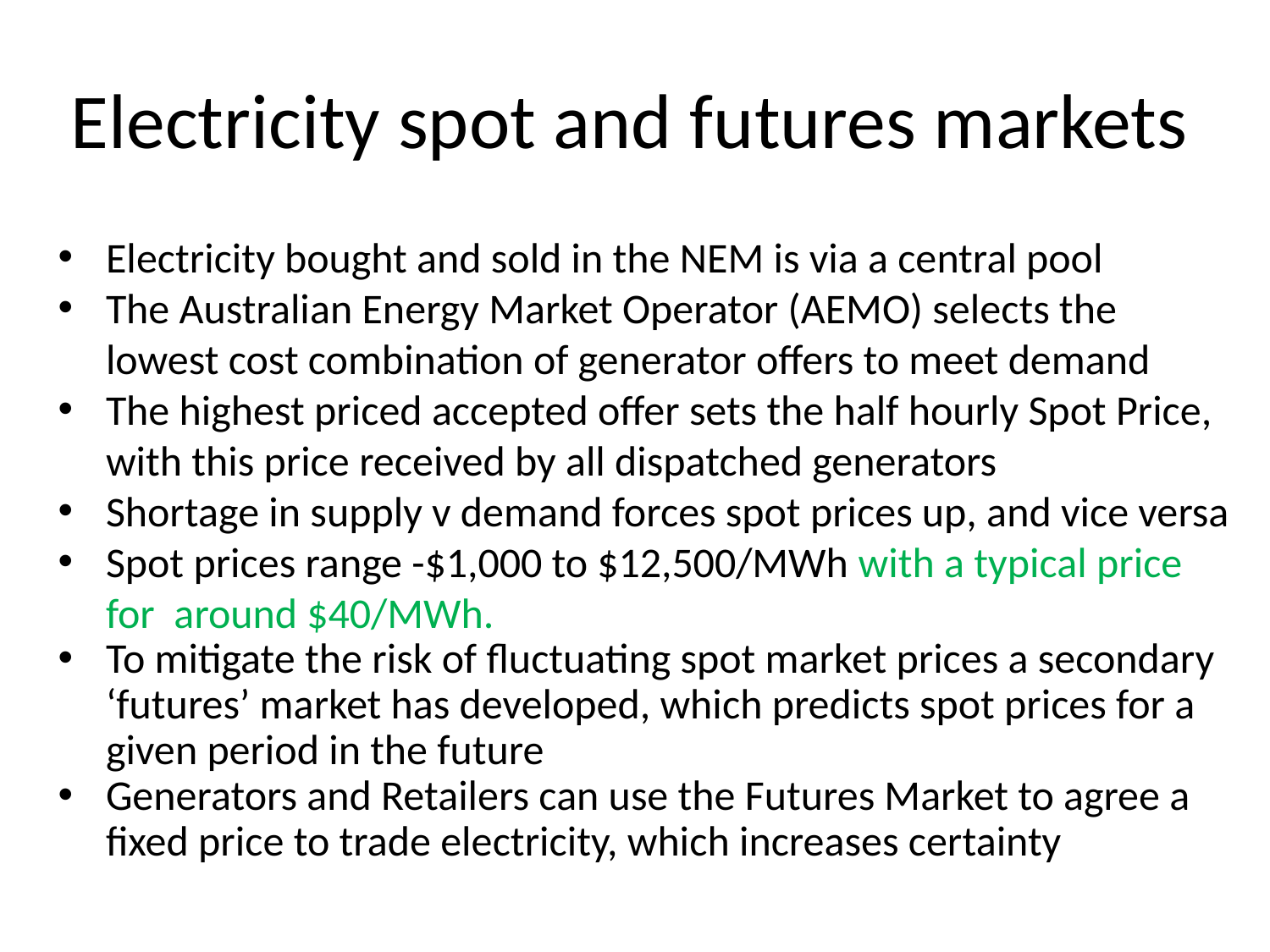

# Electricity spot and futures markets
Electricity bought and sold in the NEM is via a central pool
The Australian Energy Market Operator (AEMO) selects the lowest cost combination of generator offers to meet demand
The highest priced accepted offer sets the half hourly Spot Price, with this price received by all dispatched generators
Shortage in supply v demand forces spot prices up, and vice versa
Spot prices range -$1,000 to $12,500/MWh with a typical price for  around $40/MWh.
To mitigate the risk of fluctuating spot market prices a secondary ‘futures’ market has developed, which predicts spot prices for a given period in the future
Generators and Retailers can use the Futures Market to agree a fixed price to trade electricity, which increases certainty